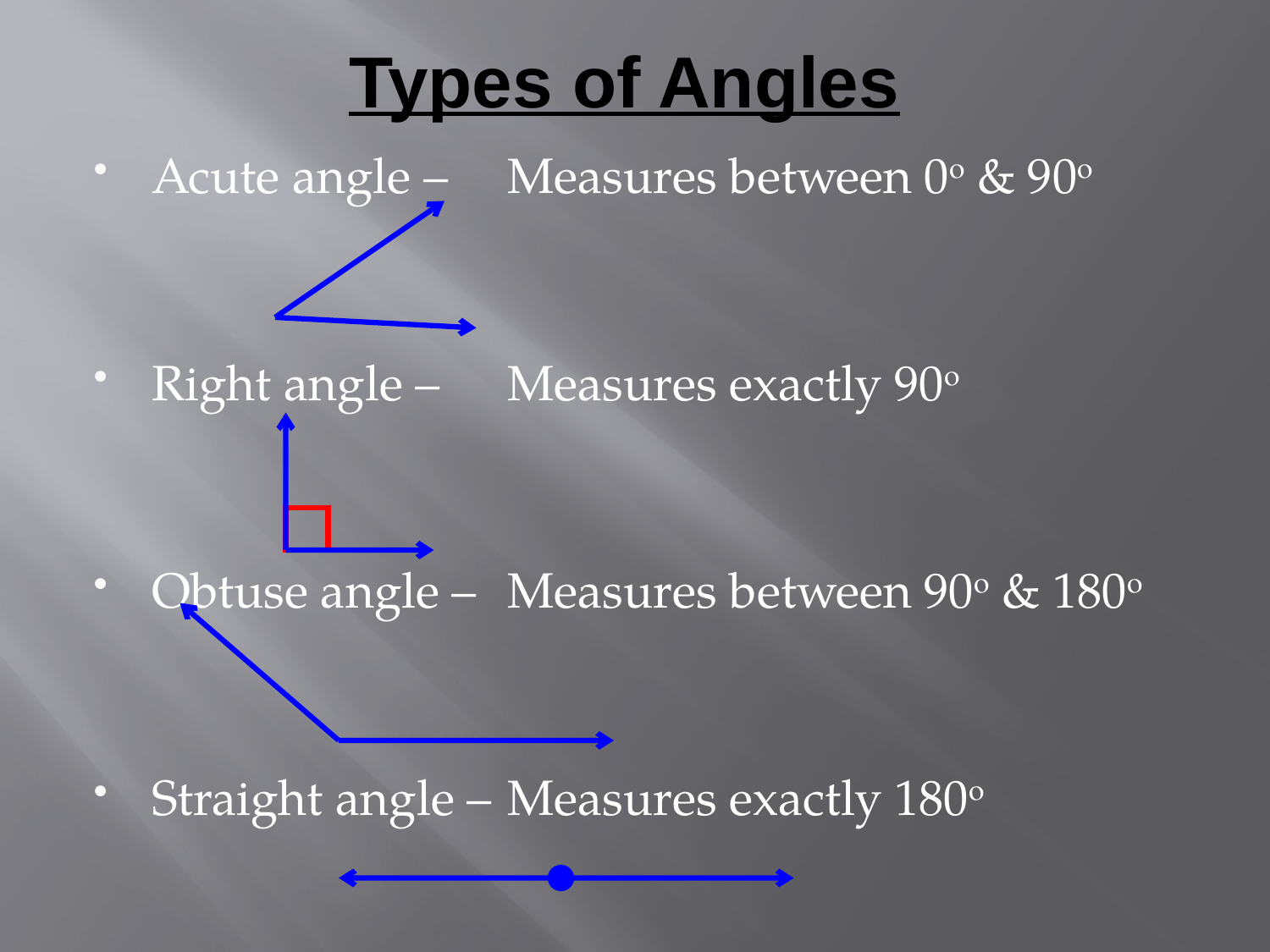

# Types of Angles
Acute angle –

Right angle –

Obtuse angle –

Straight angle –

Measures between 0o & 90o

Measures exactly 90o

Measures between 90o & 180o

Measures exactly 180o